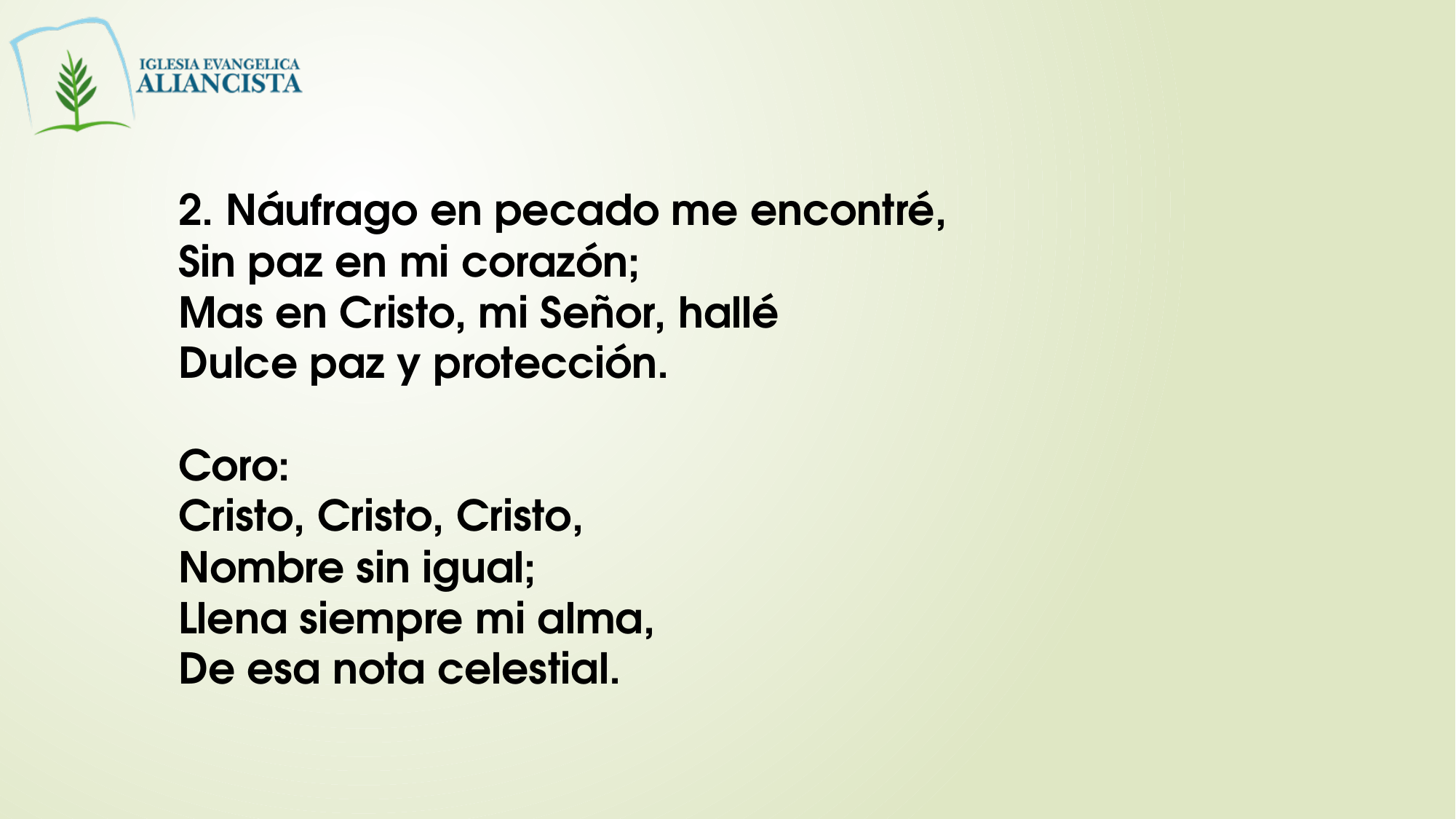

2. Náufrago en pecado me encontré,
Sin paz en mi corazón;
Mas en Cristo, mi Señor, hallé
Dulce paz y protección.

Coro:
Cristo, Cristo, Cristo,
Nombre sin igual;
Llena siempre mi alma,
De esa nota celestial.